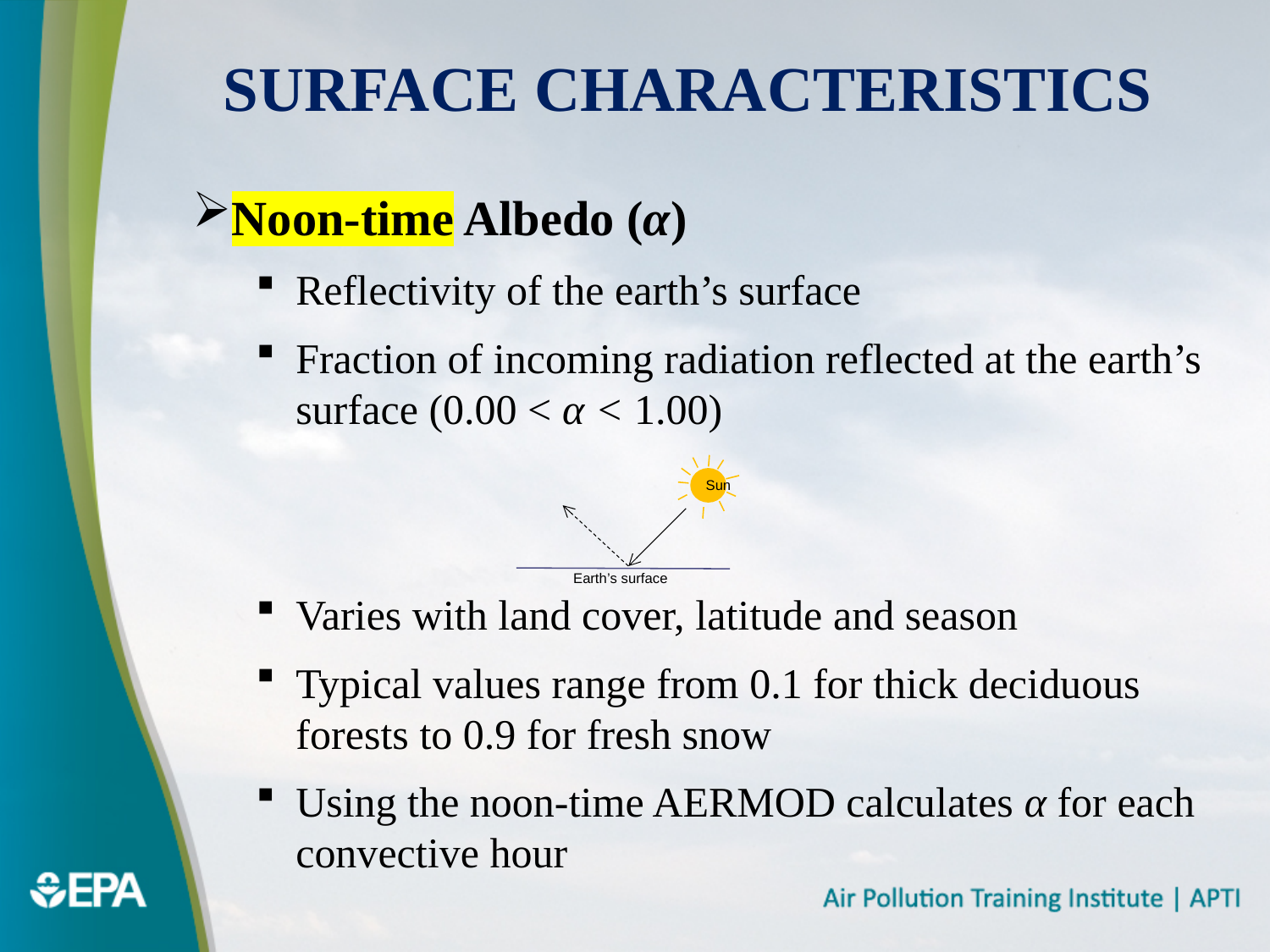

# Surface Characteristics
Noon-time Albedo (α)
Reflectivity of the earth’s surface
Fraction of incoming radiation reflected at the earth’s surface (0.00 < α < 1.00)

Varies with land cover, latitude and season
Typical values range from 0.1 for thick deciduous forests to 0.9 for fresh snow
Using the noon-time AERMOD calculates α for each convective hour

Sun
Earth’s surface